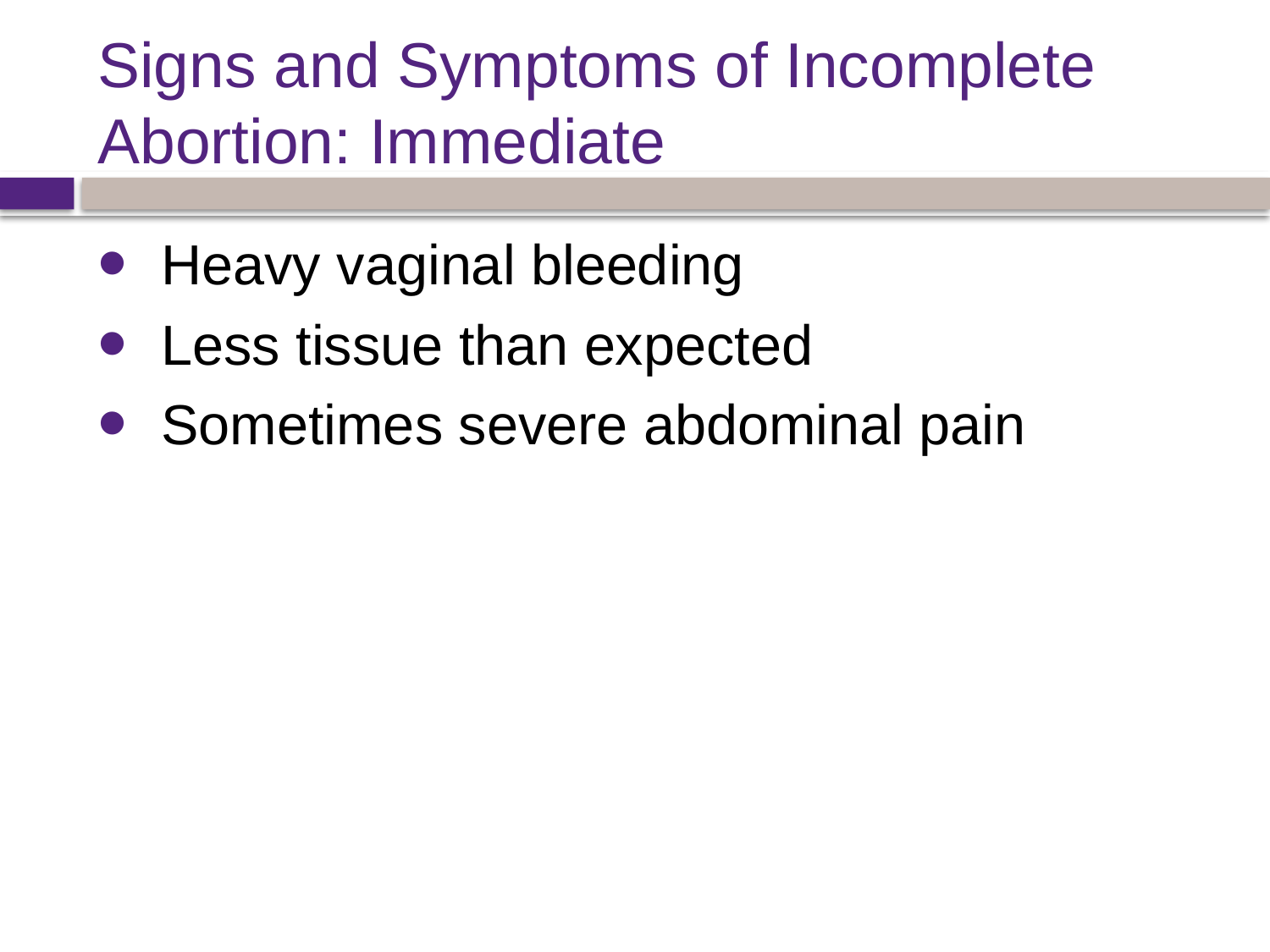

# Signs and Symptoms of Incomplete Abortion: Immediate
Heavy vaginal bleeding
Less tissue than expected
Sometimes severe abdominal pain